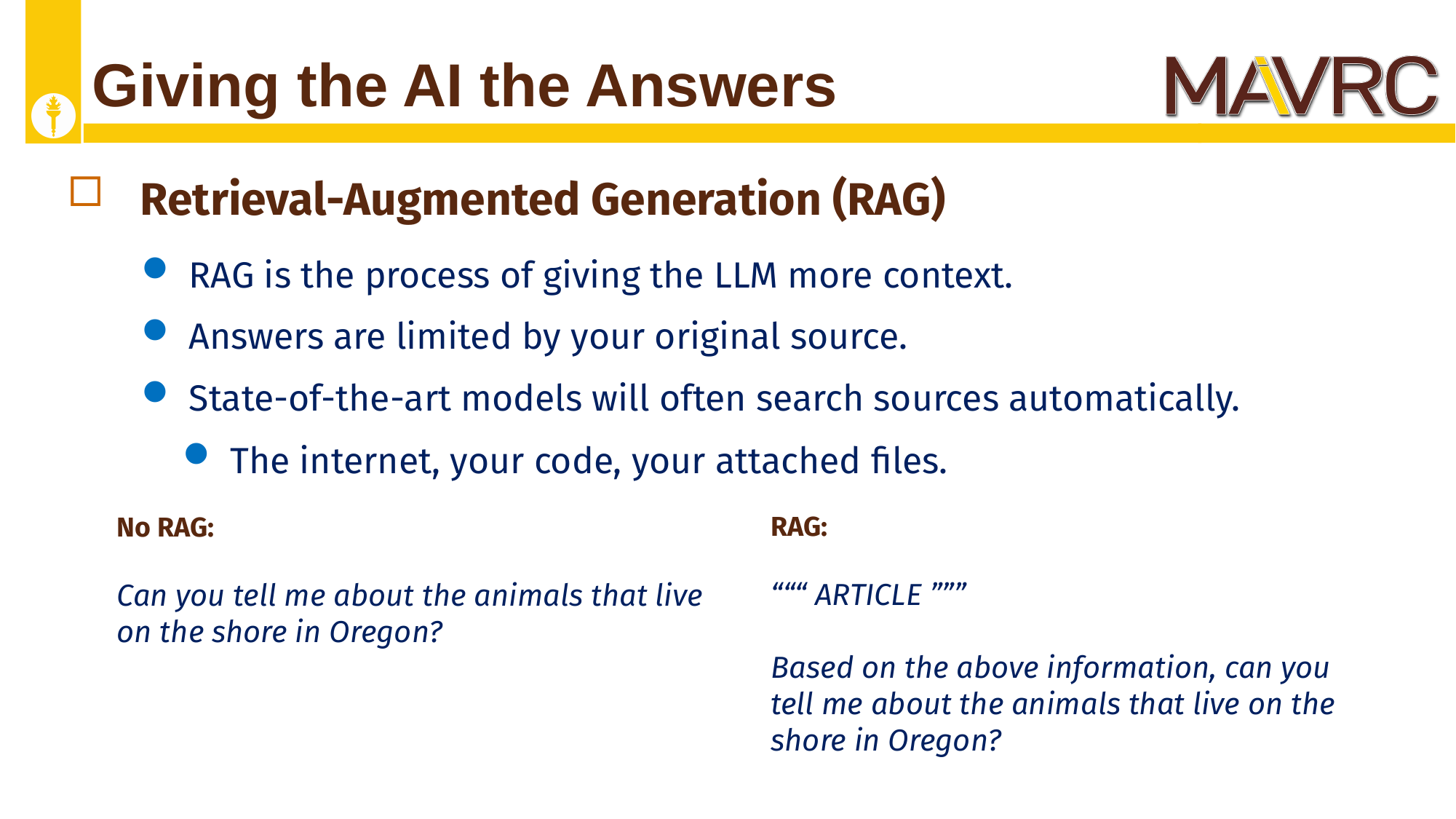

# Giving the AI the Answers
Retrieval-Augmented Generation (RAG)
RAG is the process of giving the LLM more context.
Answers are limited by your original source.
State-of-the-art models will often search sources automatically.
The internet, your code, your attached files.
RAG:

“““ ARTICLE ”””

Based on the above information, can you tell me about the animals that live on the shore in Oregon?
No RAG:

Can you tell me about the animals that live on the shore in Oregon?